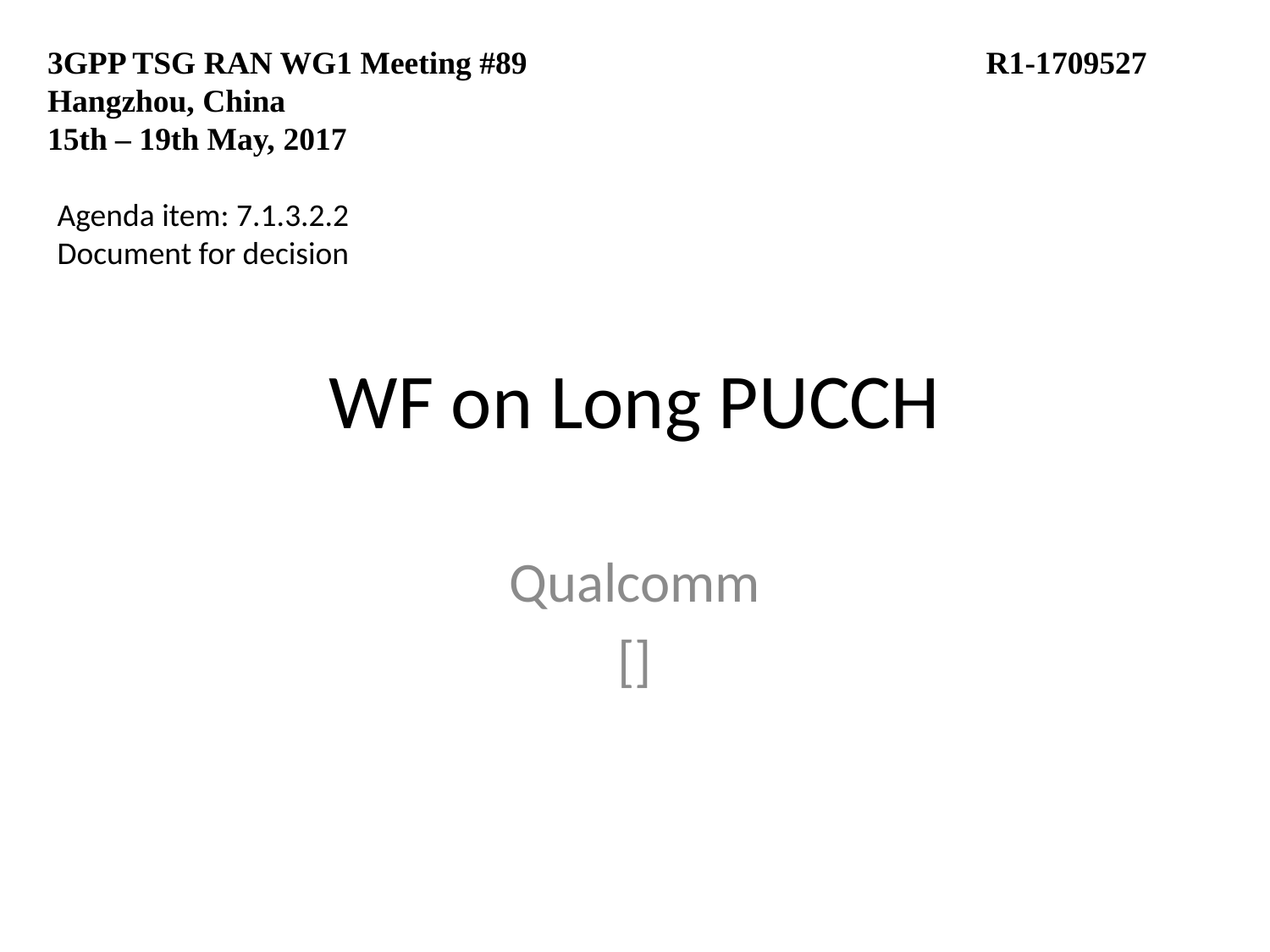

3GPP TSG RAN WG1 Meeting #89			                      R1-1709527
Hangzhou, China
15th – 19th May, 2017
Agenda item: 7.1.3.2.2
Document for decision
# WF on Long PUCCH
Qualcomm
[]